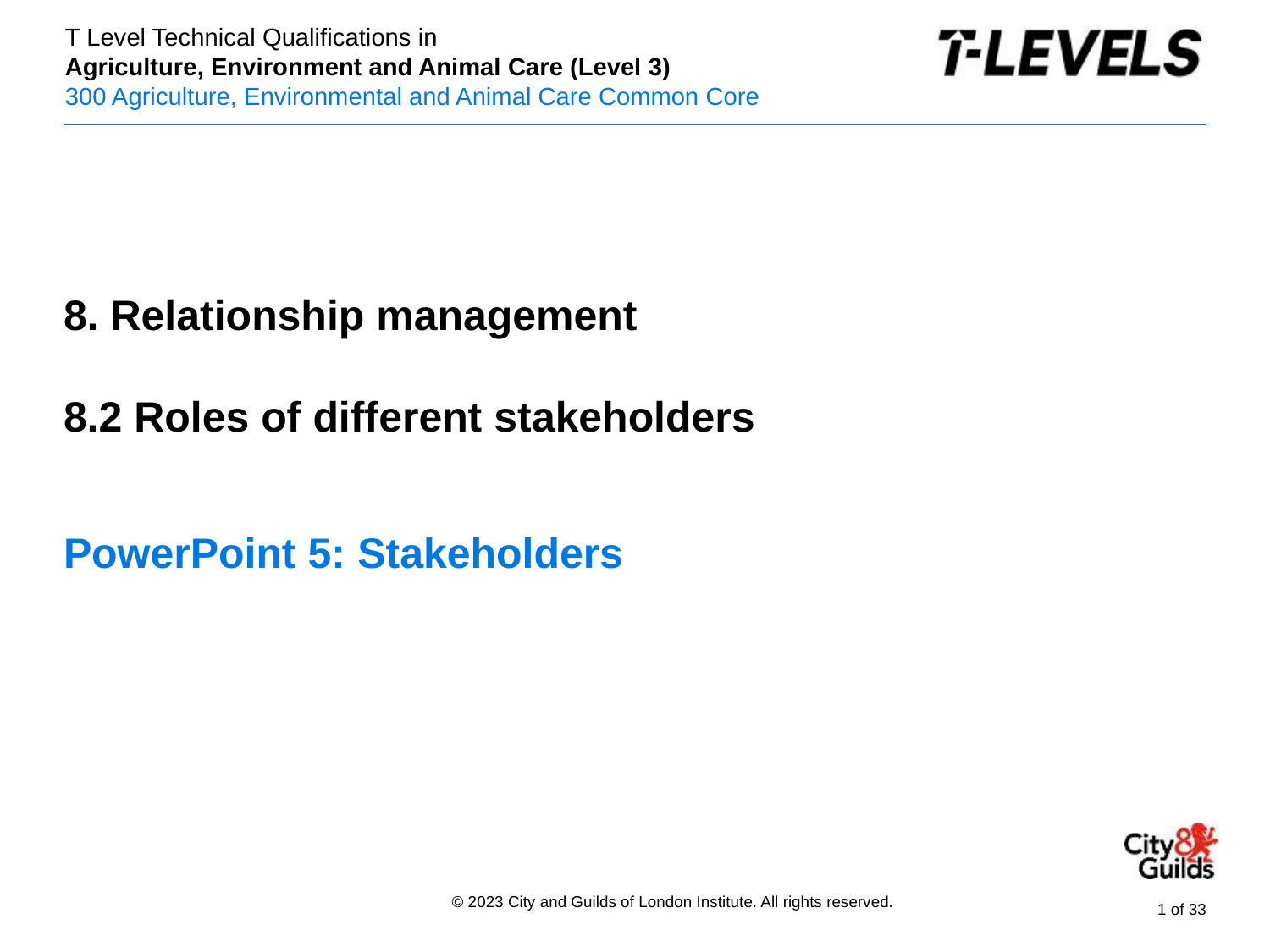

PowerPoint presentation
8. Relationship management

8.2 Roles of different stakeholders

# PowerPoint 5: Stakeholders